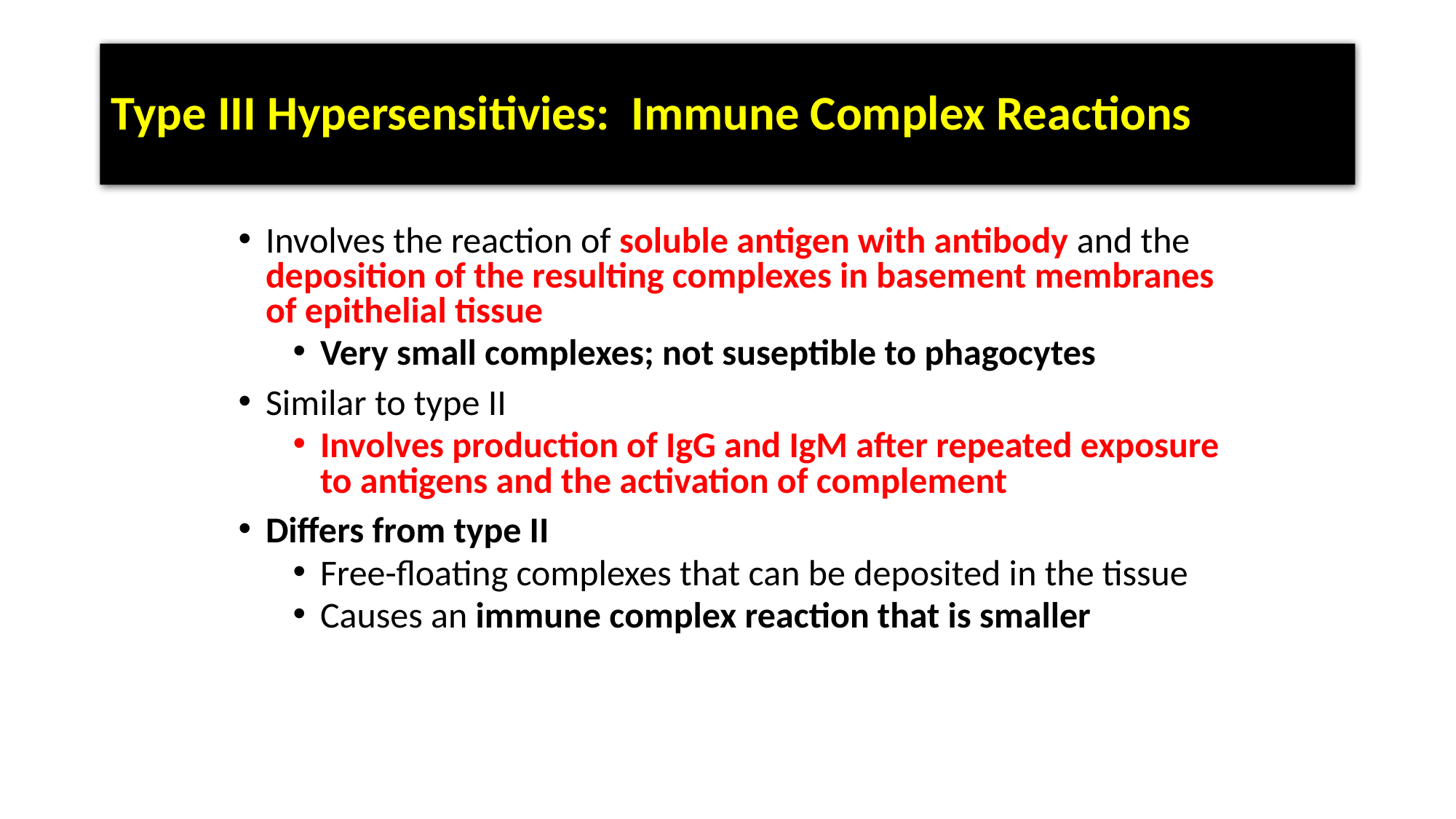

# Type III Hypersensitivies:  Immune Complex Reactions
Involves the reaction of soluble antigen with antibody and the deposition of the resulting complexes in basement membranes of epithelial tissue
Very small complexes; not suseptible to phagocytes
Similar to type II
Involves production of IgG and IgM after repeated exposure to antigens and the activation of complement
Differs from type II
Free-floating complexes that can be deposited in the tissue
Causes an immune complex reaction that is smaller